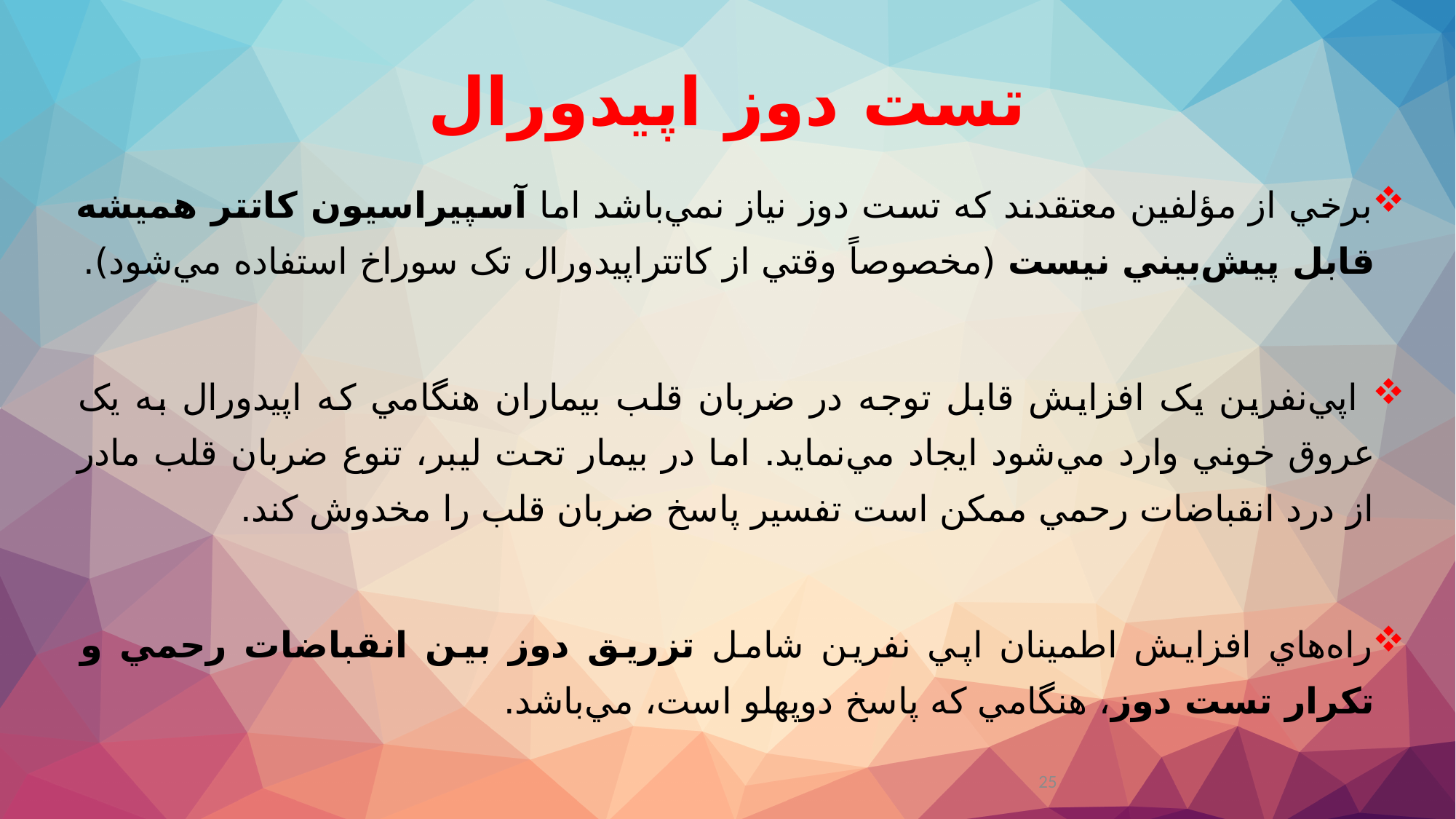

تست دوز اپيدورال
برخي از مؤلفين معتقدند که تست دوز نياز نمي‌باشد اما آسپيراسيون کاتتر هميشه قابل پيش‌بيني نيست (مخصوصاً وقتي از کاتتراپيدورال تک سوراخ استفاده مي‌شود).

 اپي‌نفرين يک افزايش قابل توجه در ضربان قلب بيماران هنگامي‌ که اپيدورال به يک عروق خوني وارد مي‌شود ايجاد مي‌نمايد. اما در بيمار تحت ليبر، تنوع ضربان قلب مادر از درد انقباضات رحمي ممکن است تفسير پاسخ ضربان قلب را مخدوش کند.

راه‌هاي افزايش اطمينان اپي نفرين شامل تزريق دوز بين انقباضات رحمي و تکرار تست دوز، هنگامي که پاسخ دوپهلو است، مي‌باشد.

25